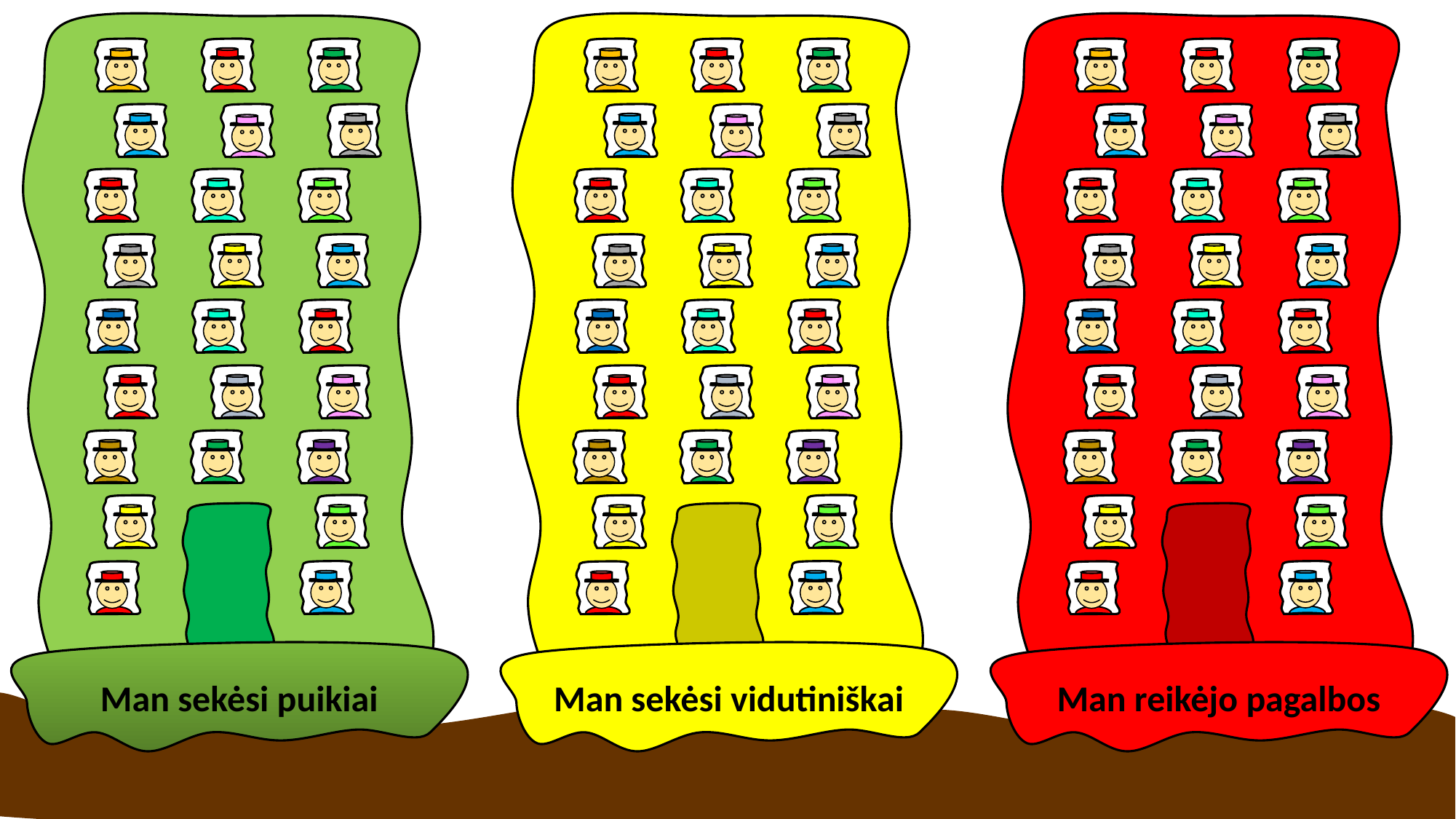

Man sekėsi puikiai
Man sekėsi vidutiniškai
Man reikėjo pagalbos